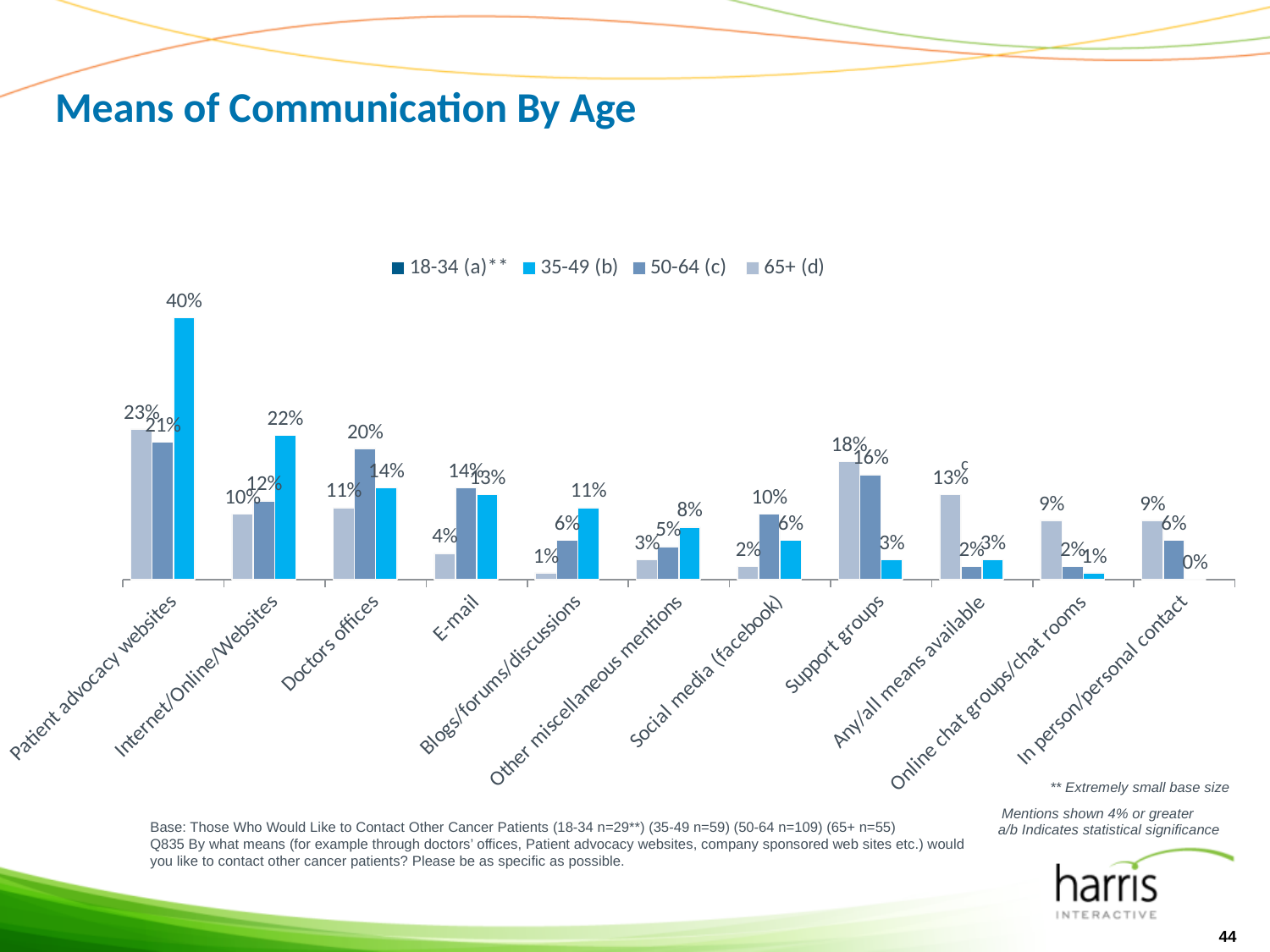

# Means of Communication By Age

### Chart

| Category | 18-34 (a)** | 35-49 (b) | 50-64 (c)  | 65+ (d) |
|---|---|---|---|---|
| In person/personal contact | None | 0.0 | 0.06000000000000003 | 0.09000000000000002 |
| Online chat groups/chat rooms | None | 0.010000000000000005 | 0.02000000000000001 | 0.09000000000000002 |
| Any/all means available | None | 0.030000000000000002 | 0.02000000000000001 | 0.13 |
| Support groups | None | 0.030000000000000002 | 0.16 | 0.18000000000000022 |
| Social media (facebook) | None | 0.06000000000000003 | 0.1 | 0.02000000000000001 |
| Other miscellaneous mentions | None | 0.08000000000000004 | 0.05 | 0.030000000000000002 |
| Blogs/forums/discussions | None | 0.11 | 0.06000000000000003 | 0.010000000000000005 |
| E-mail | None | 0.13 | 0.14 | 0.04000000000000002 |
| Doctors offices | None | 0.14 | 0.2 | 0.11 |
| Internet/Online/Websites | None | 0.22 | 0.12000000000000002 | 0.1 |
| Patient advocacy websites | None | 0.4 | 0.21000000000000021 | 0.23 |
c
** Extremely small base size
Mentions shown 4% or greater
Base: Those Who Would Like to Contact Other Cancer Patients (18-34 n=29**) (35-49 n=59) (50-64 n=109) (65+ n=55)
Q835 By what means (for example through doctors’ offices, Patient advocacy websites, company sponsored web sites etc.) would you like to contact other cancer patients? Please be as specific as possible.
a/b Indicates statistical significance
44